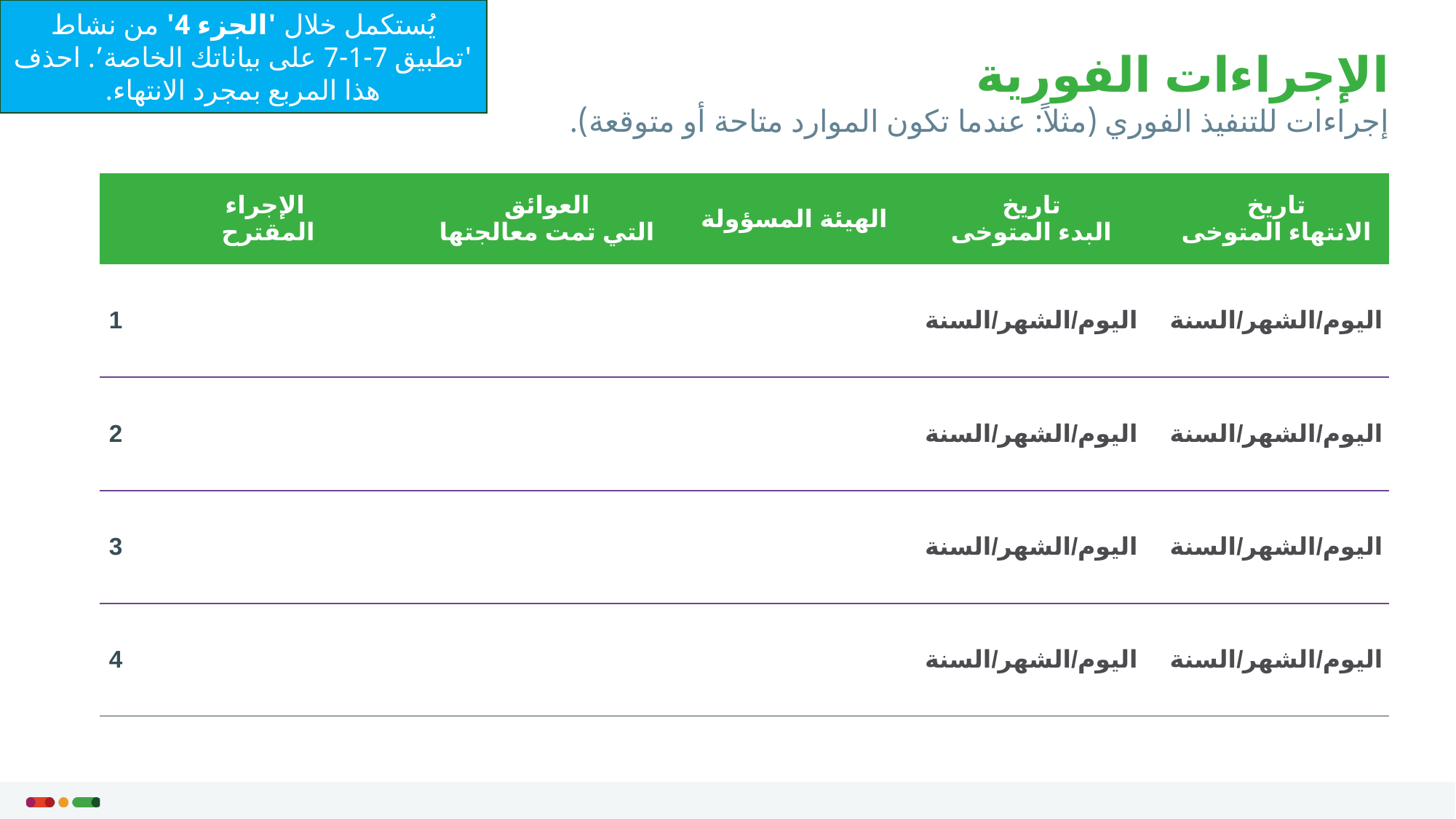

يُستكمل خلال 'الجزء 4' من نشاط 'تطبيق 7-1-7 على بياناتك الخاصة’. احذف هذا المربع بمجرد الانتهاء.
# الإجراءات الفورية إجراءات للتنفيذ الفوري (مثلاً: عندما تكون الموارد متاحة أو متوقعة).
|  | الإجراء المقترح | العوائق التي تمت معالجتها | الهيئة المسؤولة | تاريخ البدء المتوخى | تاريخ الانتهاء المتوخى |
| --- | --- | --- | --- | --- | --- |
| 1 |  |  |  | اليوم/الشهر/السنة | اليوم/الشهر/السنة |
| 2 |  |  |  | اليوم/الشهر/السنة | اليوم/الشهر/السنة |
| 3 |  |  |  | اليوم/الشهر/السنة | اليوم/الشهر/السنة |
| 4 |  |  |  | اليوم/الشهر/السنة | اليوم/الشهر/السنة |